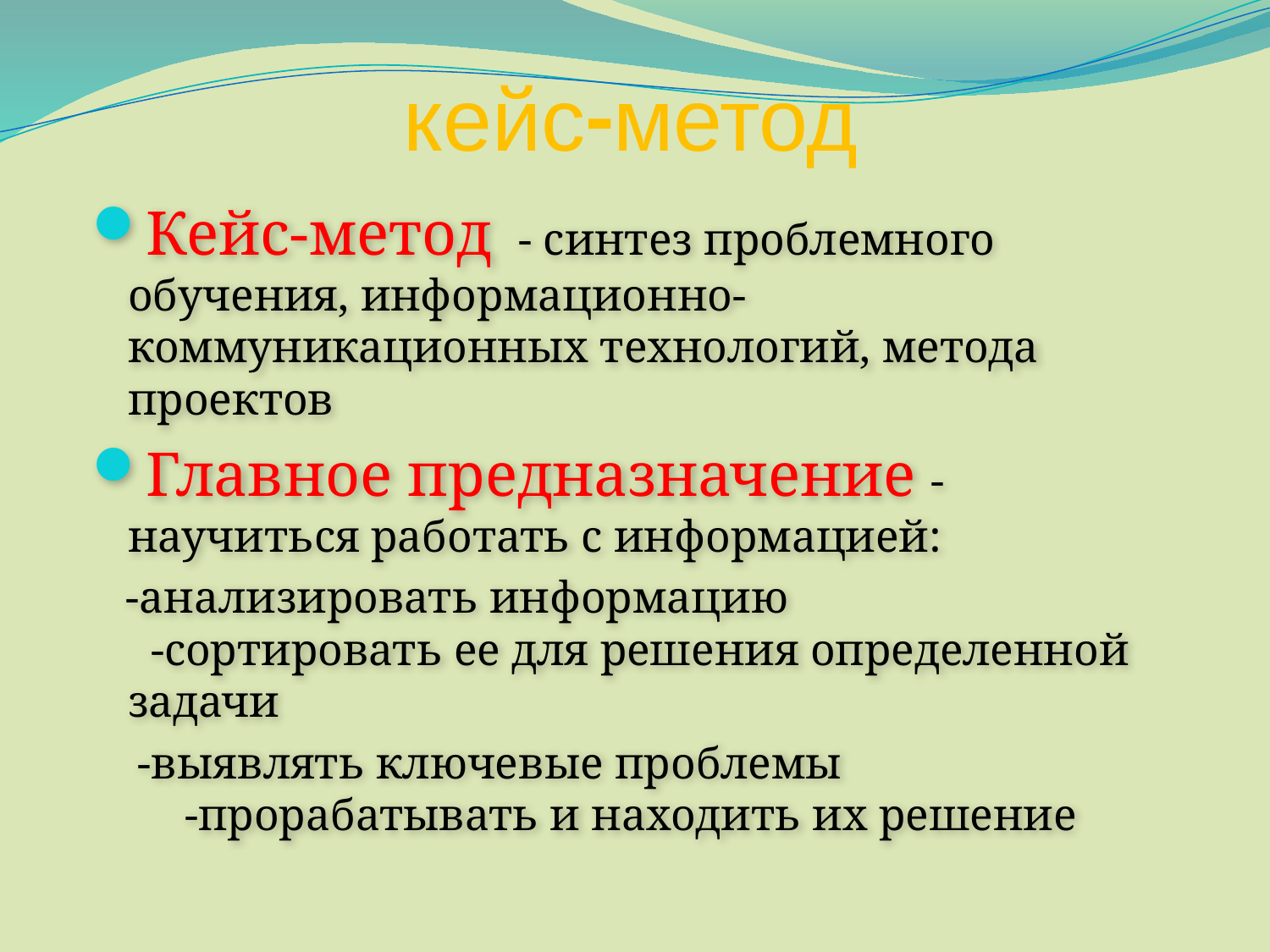

# кейс-метод
Кейс-метод  - синтез проблемного обучения, информационно-коммуникационных технологий, метода проектов
Главное предназначение - научиться работать с информацией:
   -анализировать информацию                                    -сортировать ее для решения определенной задачи
    -выявлять ключевые проблемы                                  -прорабатывать и находить их решение